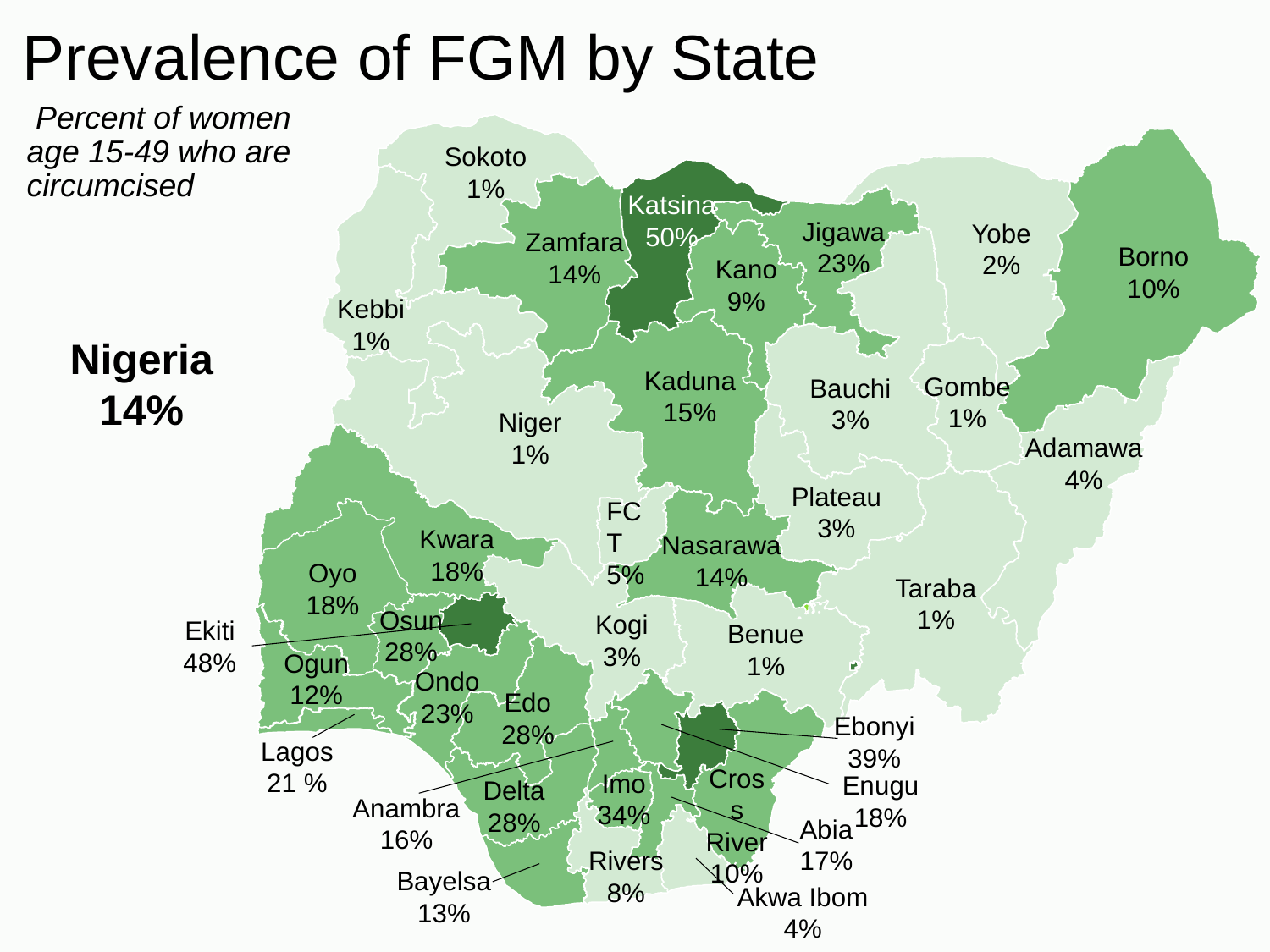

# Prevalence of FGM by State
 Percent of women age 15-49 who are circumcised

Sokoto
1%
Katsina
50%
Jigawa
23%
Yobe
2%
Zamfara
14%
Borno
10%
Kano
9%
Kebbi
1%
Kaduna
15%
Gombe
1%
Bauchi
3%
Niger
1%
Adamawa
4%
Plateau
3%
FCT
5%
Kwara
18%
Nasarawa
14%
Taraba
1%
Oyo
18%
Osun
28%
Kogi
3%
Ogun
12%
Ondo
23%
Ekiti
48%
Ebonyi
39%
Benue
1%
Edo
28%
Cross River
10%
Enugu
18%
Anambra
16%
Abia
17%
Rivers
8%
Bayelsa
13%
Akwa Ibom
4%

Nigeria
14%

Lagos
21 %

Imo
34%

Delta
28%